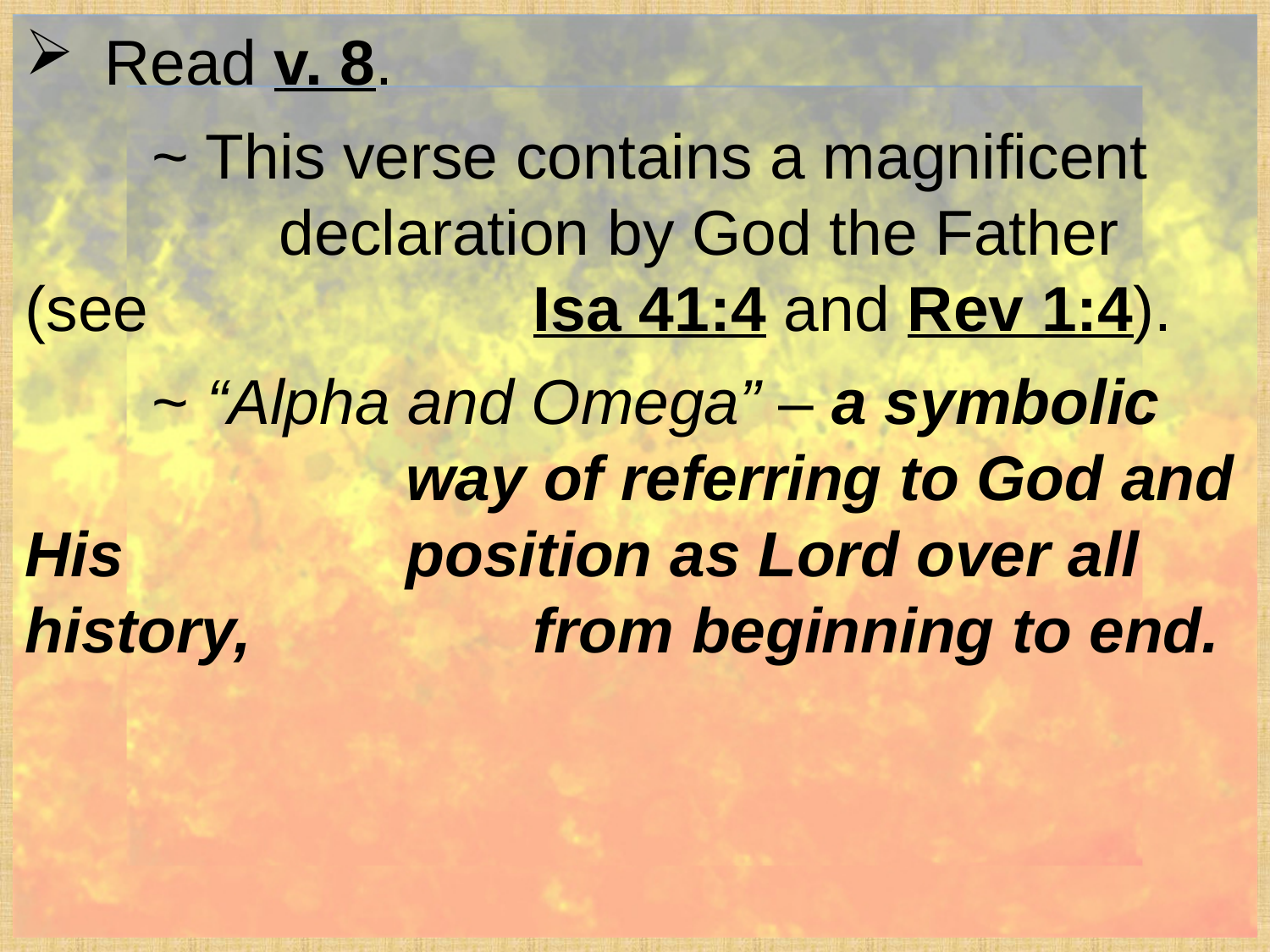

Read v. 8.
	~ This verse contains a magnificent 			declaration by God the Father (see 			Isa 41:4 and Rev 1:4).
	~ “Alpha and Omega” – a symbolic 			way of referring to God and His 			position as Lord over all history, 			from beginning to end.